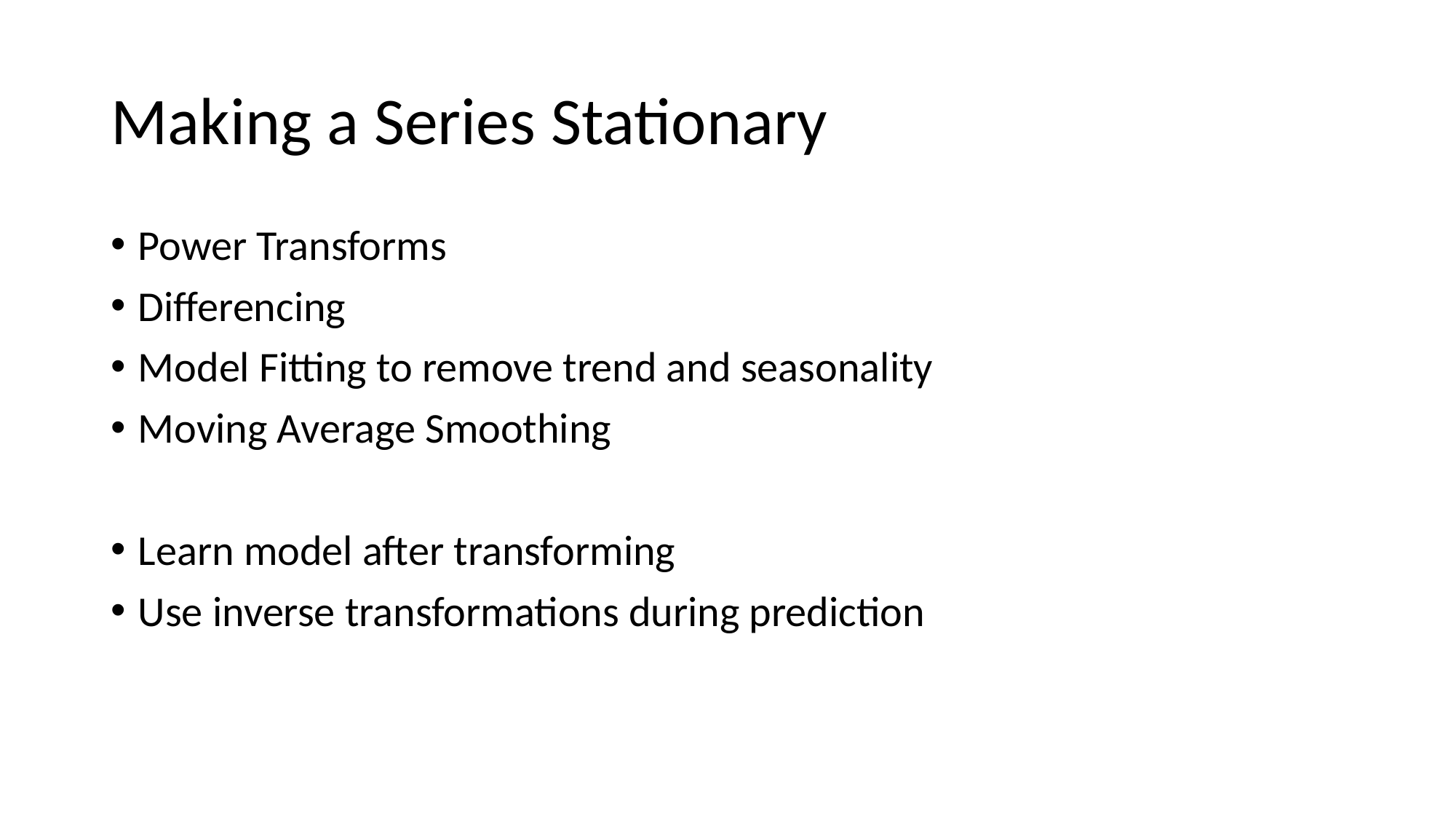

# Making a Series Stationary
Power Transforms
Differencing
Model Fitting to remove trend and seasonality
Moving Average Smoothing

Learn model after transforming
Use inverse transformations during prediction